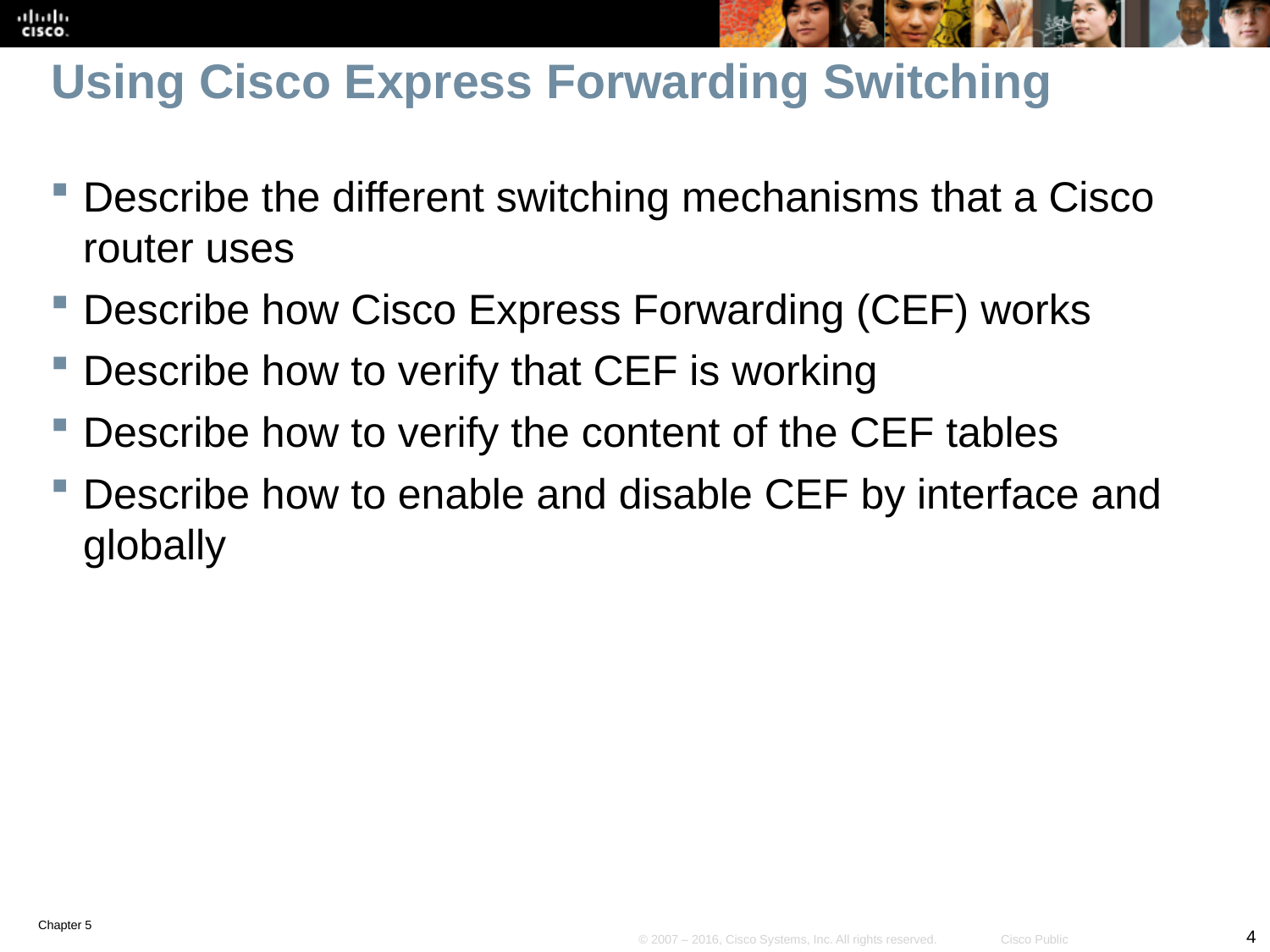

# Using Cisco Express Forwarding Switching
Describe the different switching mechanisms that a Cisco router uses
Describe how Cisco Express Forwarding (CEF) works
Describe how to verify that CEF is working
Describe how to verify the content of the CEF tables
Describe how to enable and disable CEF by interface and globally